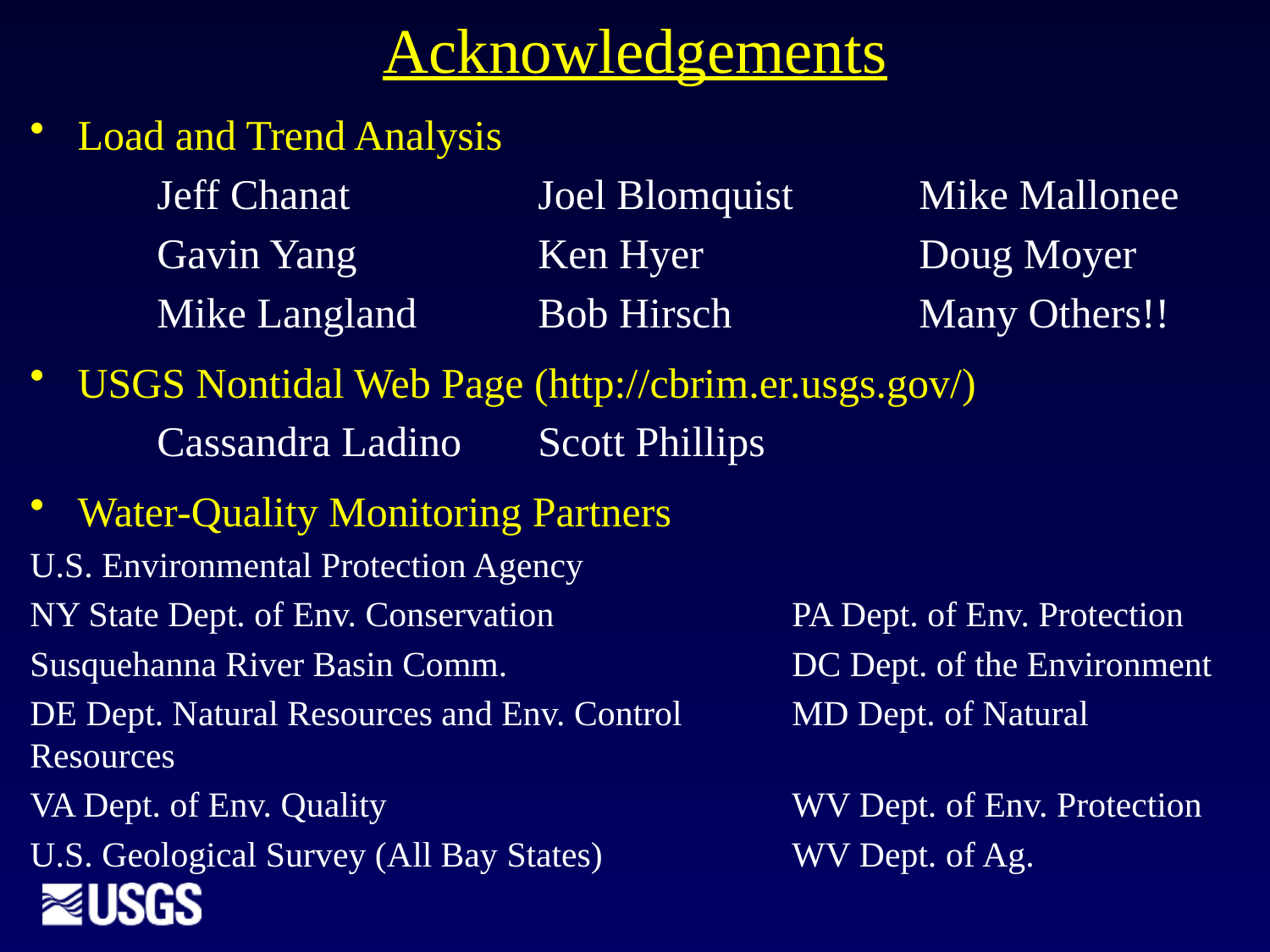

# Acknowledgements
Load and Trend Analysis
	Jeff Chanat		Joel Blomquist	Mike Mallonee
	Gavin Yang		Ken Hyer		Doug Moyer
	Mike Langland	Bob Hirsch		Many Others!!
USGS Nontidal Web Page (http://cbrim.er.usgs.gov/)
	Cassandra Ladino	Scott Phillips
Water-Quality Monitoring Partners
U.S. Environmental Protection Agency
NY State Dept. of Env. Conservation		PA Dept. of Env. Protection
Susquehanna River Basin Comm.			DC Dept. of the Environment
DE Dept. Natural Resources and Env. Control	MD Dept. of Natural Resources
VA Dept. of Env. Quality				WV Dept. of Env. Protection
U.S. Geological Survey (All Bay States)		WV Dept. of Ag.